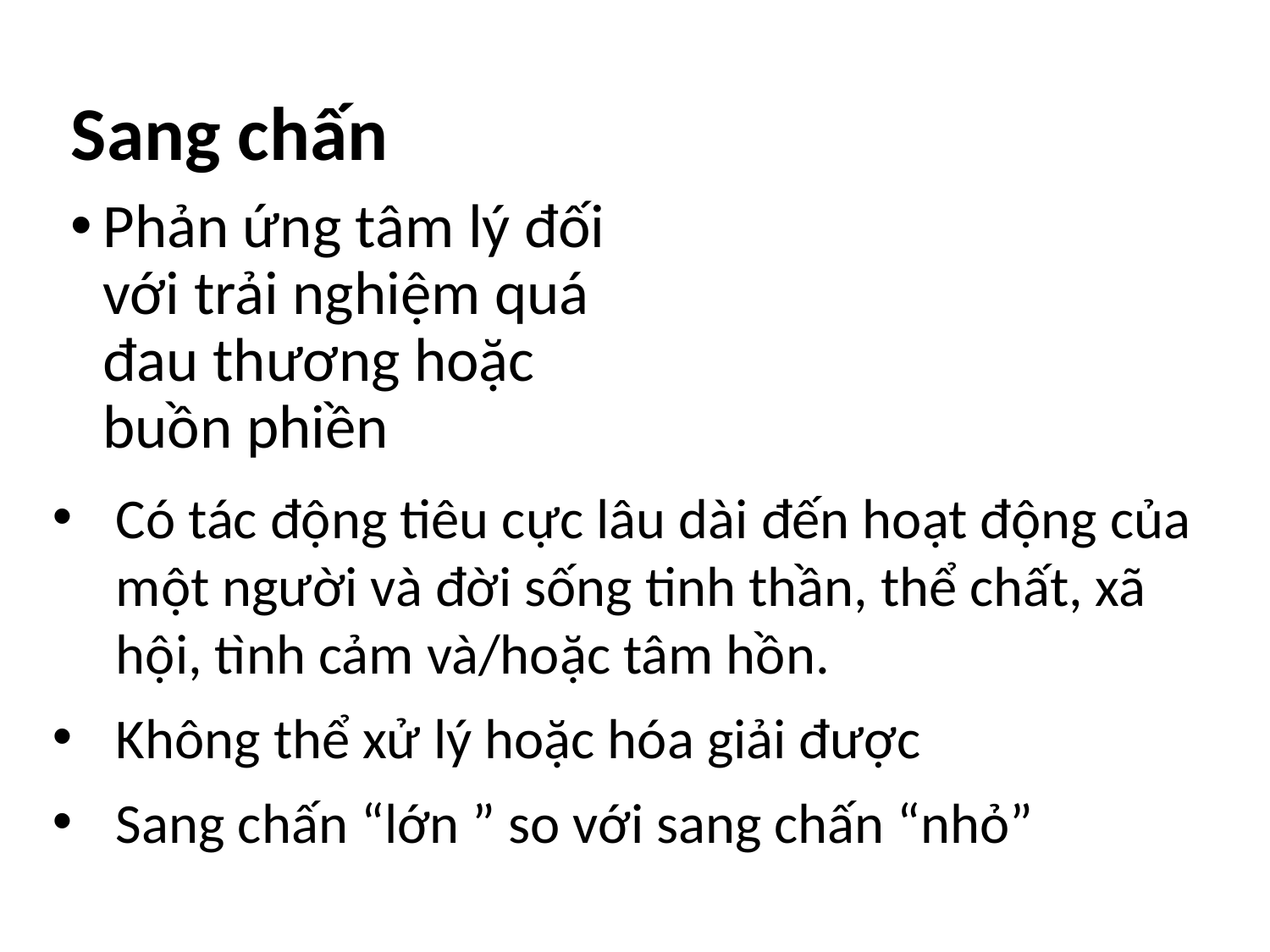

Sang chấn
Phản ứng tâm lý đối với trải nghiệm quá đau thương hoặc buồn phiền
Có tác động tiêu cực lâu dài đến hoạt động của một người và đời sống tinh thần, thể chất, xã hội, tình cảm và/hoặc tâm hồn.

Không thể xử lý hoặc hóa giải được

Sang chấn “lớn ” so với sang chấn “nhỏ”